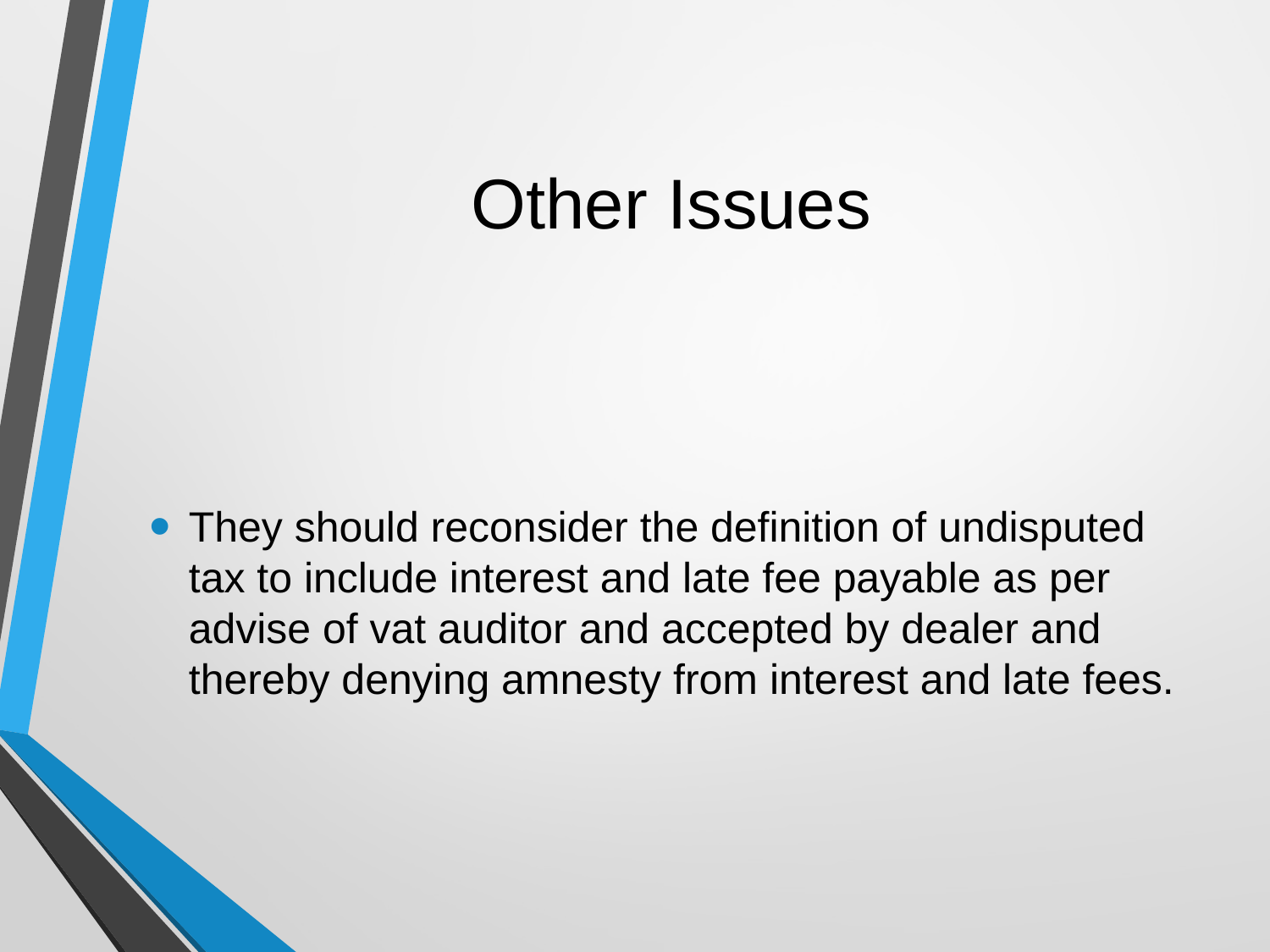

# Other Issues
They should reconsider the definition of undisputed tax to include interest and late fee payable as per advise of vat auditor and accepted by dealer and thereby denying amnesty from interest and late fees.